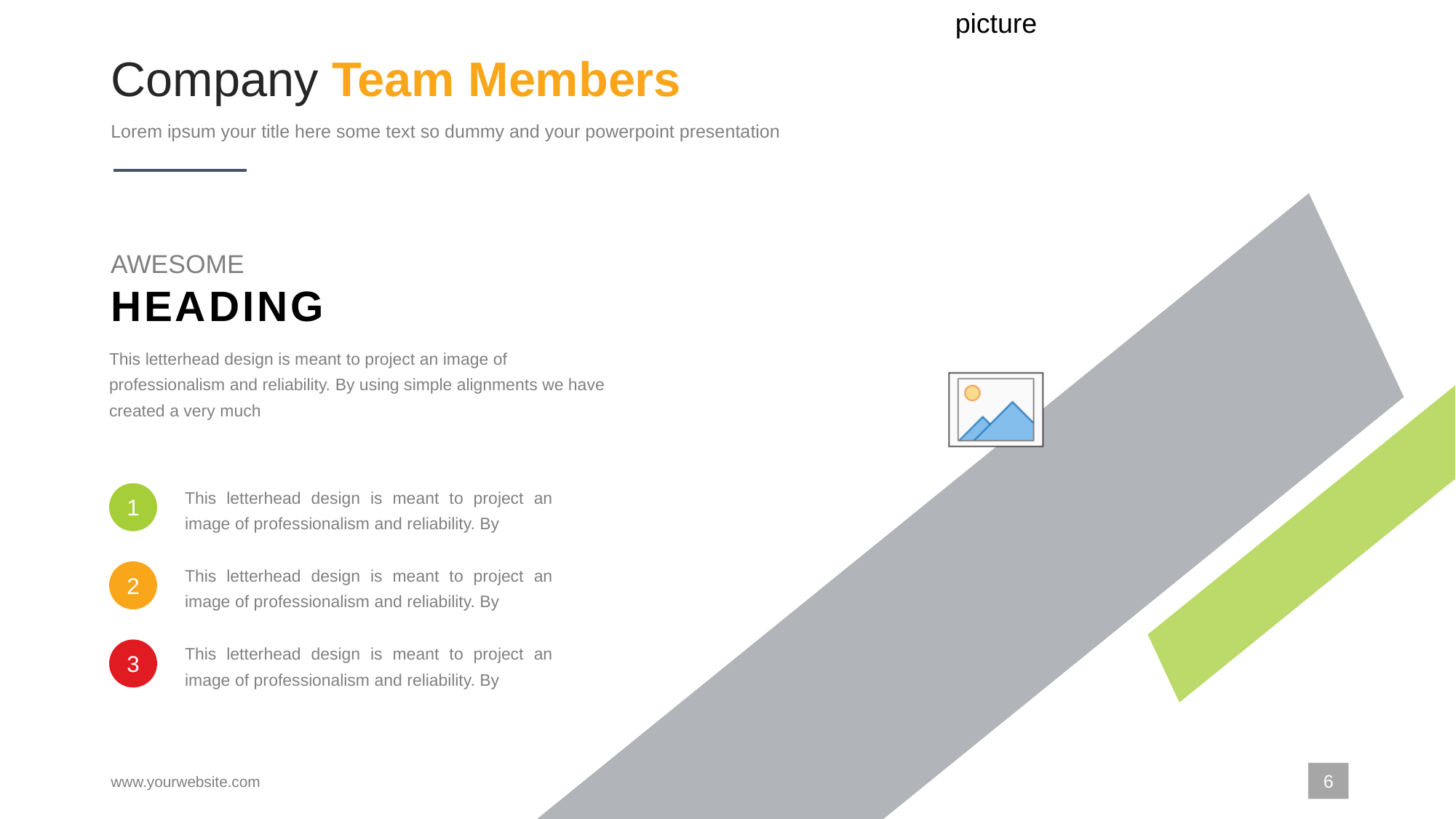

# Company Team Members
Lorem ipsum your title here some text so dummy and your powerpoint presentation

AWESOME
HEADING
This letterhead design is meant to project an image of professionalism and reliability. By using simple alignments we have created a very much

1
This letterhead design is meant to project an image of professionalism and reliability. By

2
This letterhead design is meant to project an image of professionalism and reliability. By

3
This letterhead design is meant to project an image of professionalism and reliability. By

6
www.yourwebsite.com